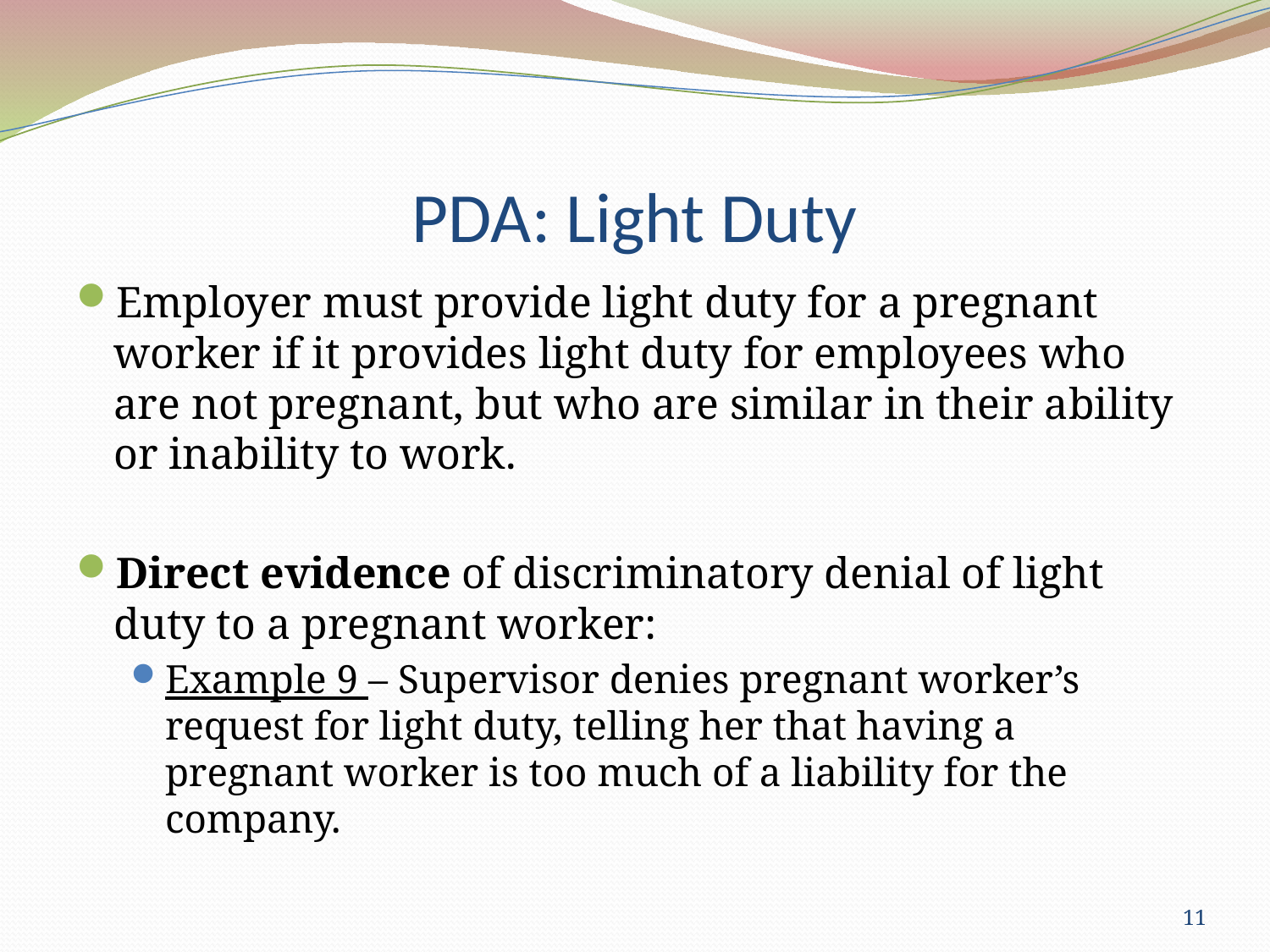

# PDA: Light Duty
Employer must provide light duty for a pregnant worker if it provides light duty for employees who are not pregnant, but who are similar in their ability or inability to work.

Direct evidence of discriminatory denial of light duty to a pregnant worker:
Example 9 – Supervisor denies pregnant worker’s request for light duty, telling her that having a pregnant worker is too much of a liability for the company.

11